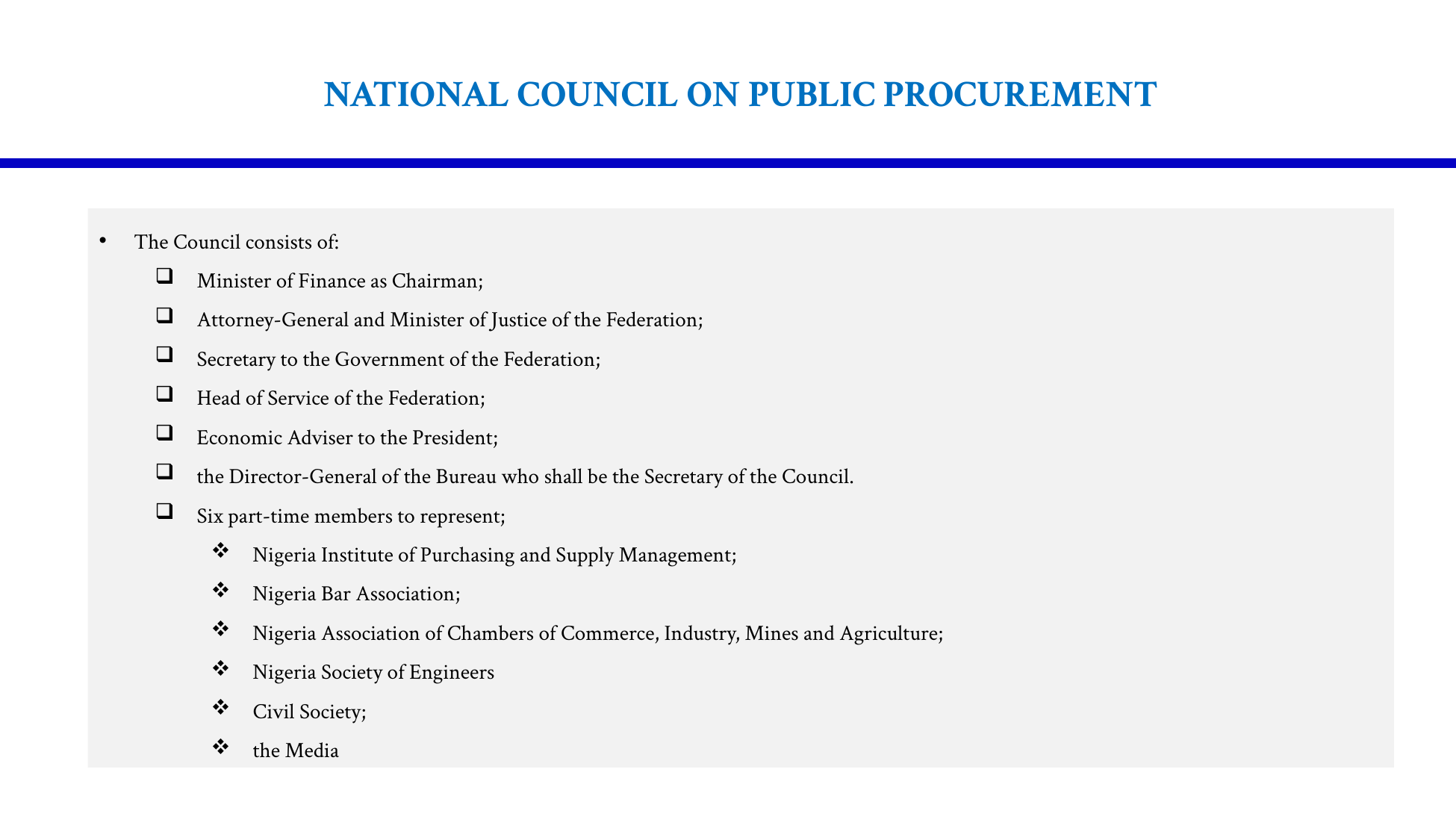

NATIONAL COUNCIL ON PUBLIC PROCUREMENT
The Council consists of:
Minister of Finance as Chairman;
Attorney-General and Minister of Justice of the Federation;
Secretary to the Government of the Federation;
Head of Service of the Federation;
Economic Adviser to the President;
the Director-General of the Bureau who shall be the Secretary of the Council.
Six part-time members to represent;
Nigeria Institute of Purchasing and Supply Management;
Nigeria Bar Association;
Nigeria Association of Chambers of Commerce, Industry, Mines and Agriculture;
Nigeria Society of Engineers
Civil Society;
the Media